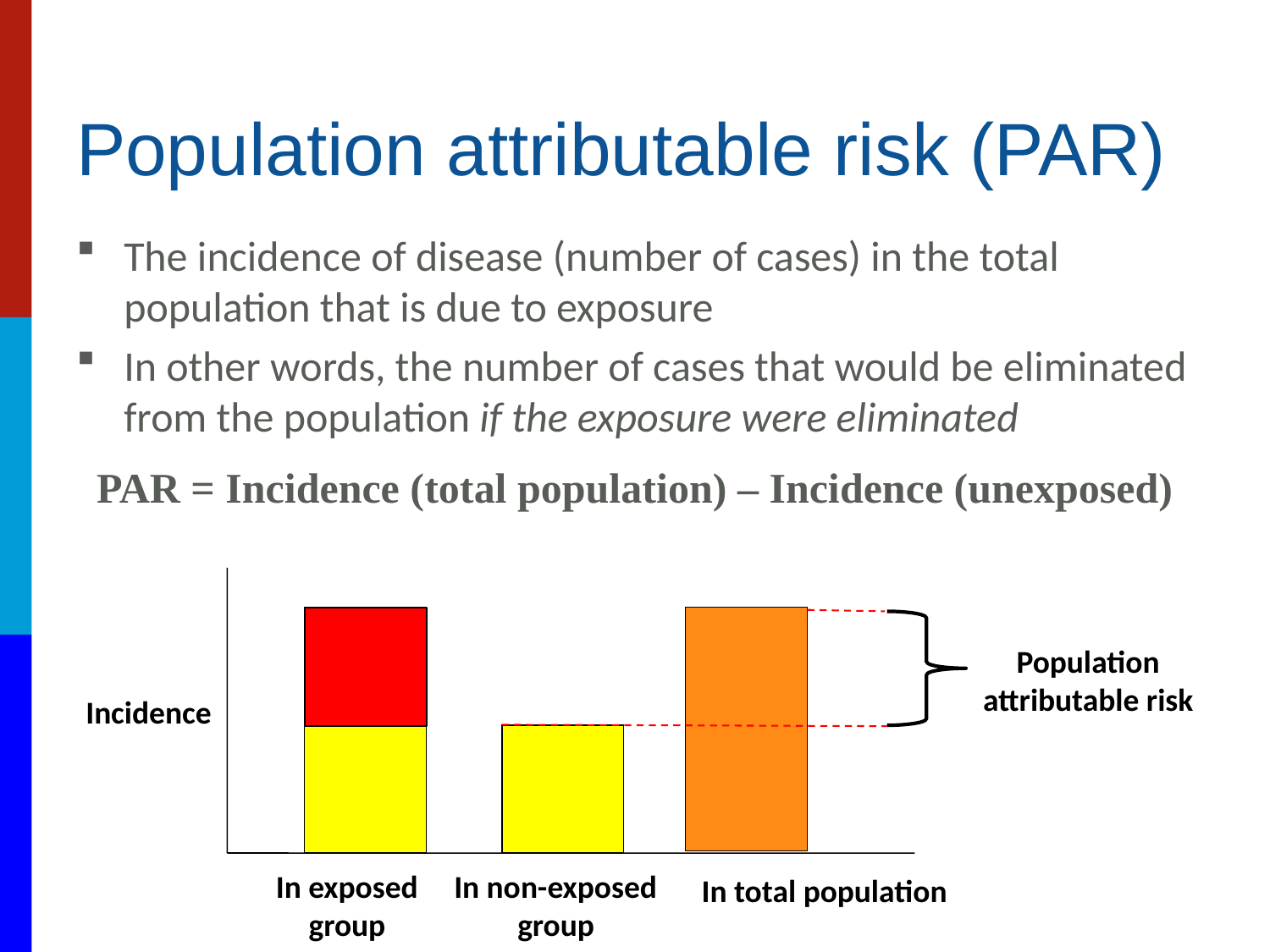

# Population attributable risk (PAR)
The incidence of disease (number of cases) in the total population that is due to exposure
In other words, the number of cases that would be eliminated from the population if the exposure were eliminated

PAR = Incidence (total population) – Incidence (unexposed)

Population
attributable risk
Incidence

In non-exposed group
In exposed group

In total population